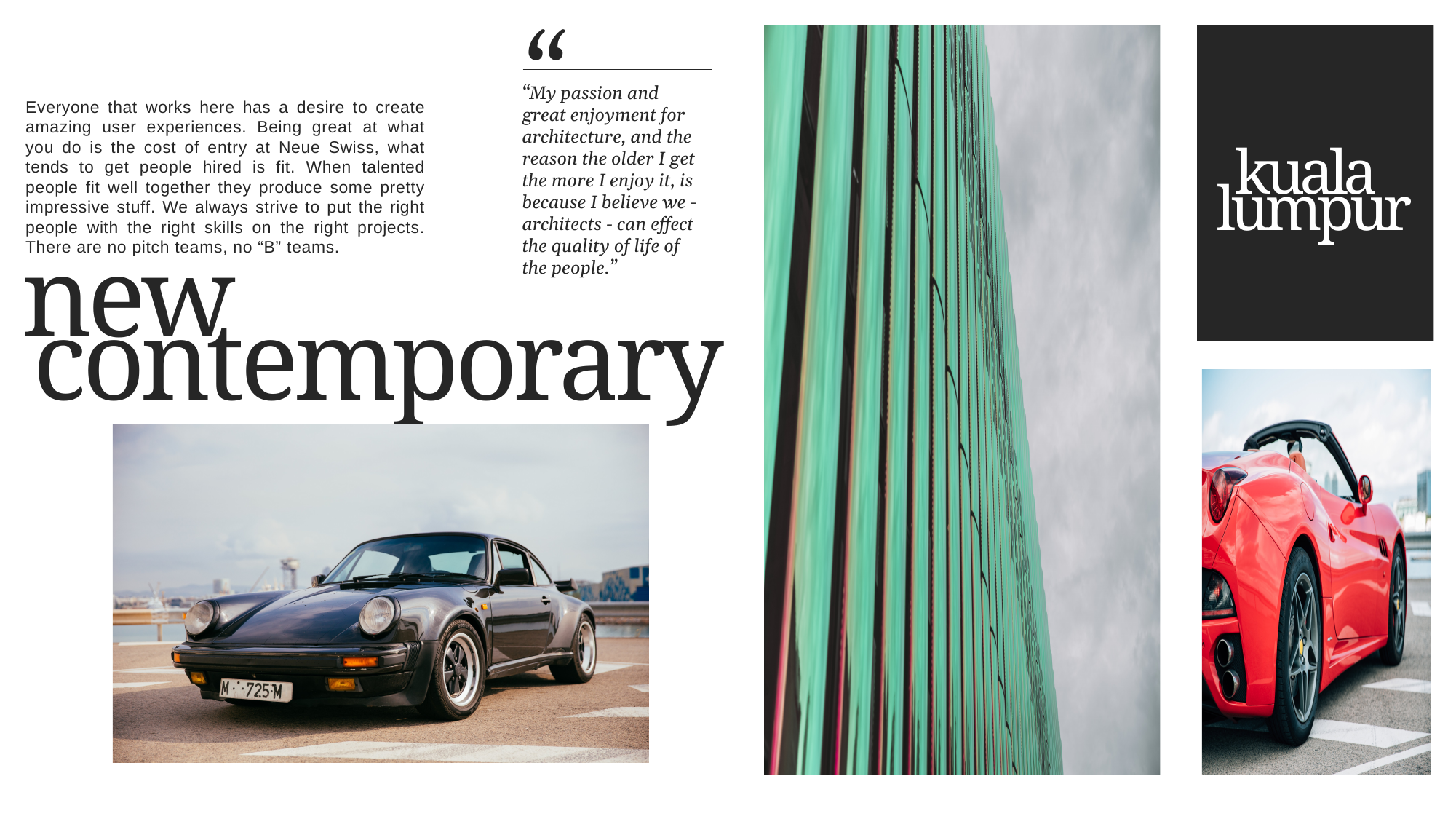

“

“My passion and great enjoyment for architecture, and the reason the older I get the more I enjoy it, is because I believe we - architects - can effect the quality of life of the people.”
Everyone that works here has a desire to create amazing user experiences. Being great at what you do is the cost of entry at Neue Swiss, what tends to get people hired is fit. When talented people fit well together they produce some pretty impressive stuff. We always strive to put the right people with the right skills on the right projects. There are no pitch teams, no “B” teams.
kuala
lumpur
new
contemporary